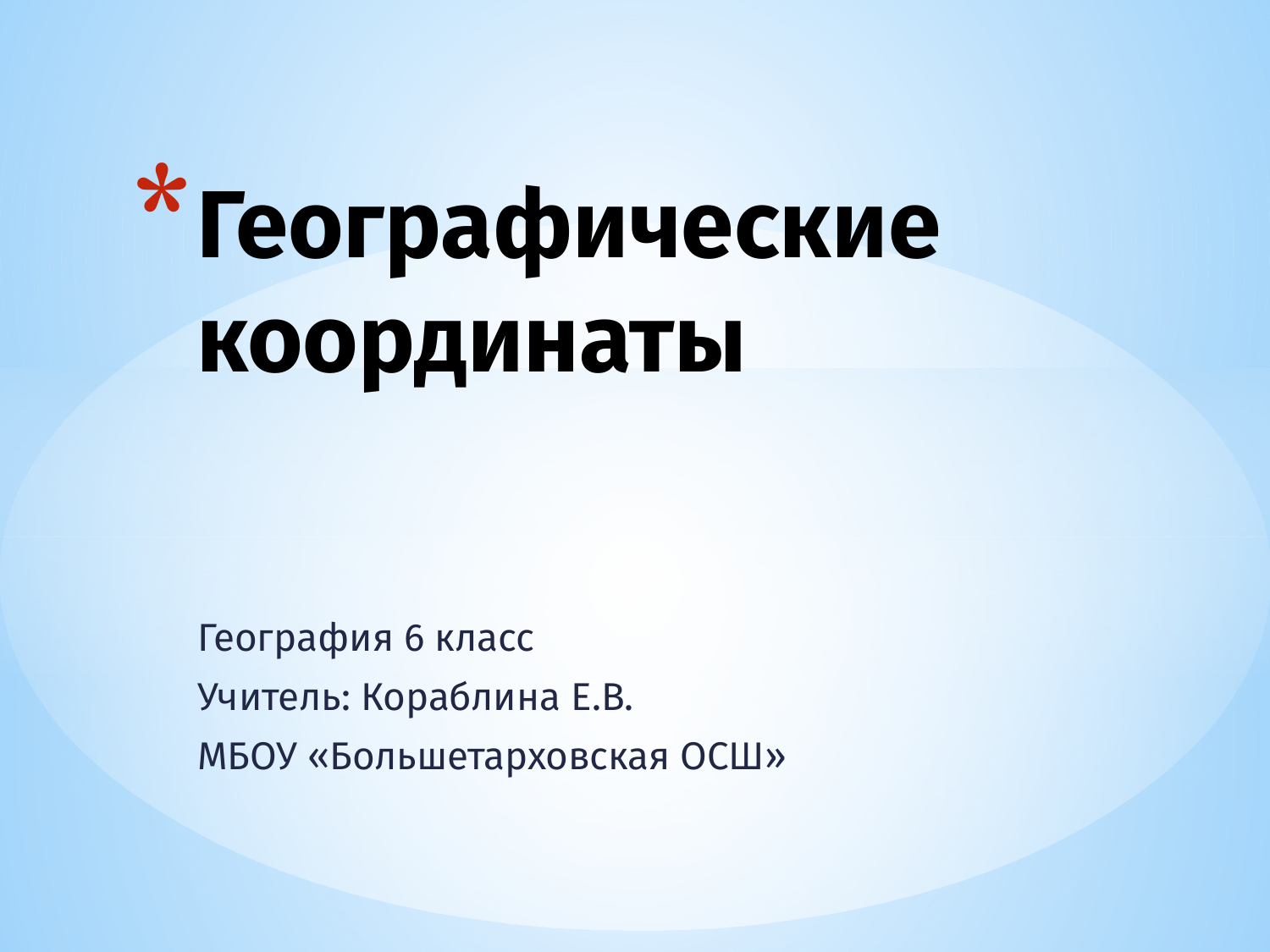

# Географические координаты
География 6 класс
Учитель: Кораблина Е.В.
МБОУ «Большетарховская ОСШ»